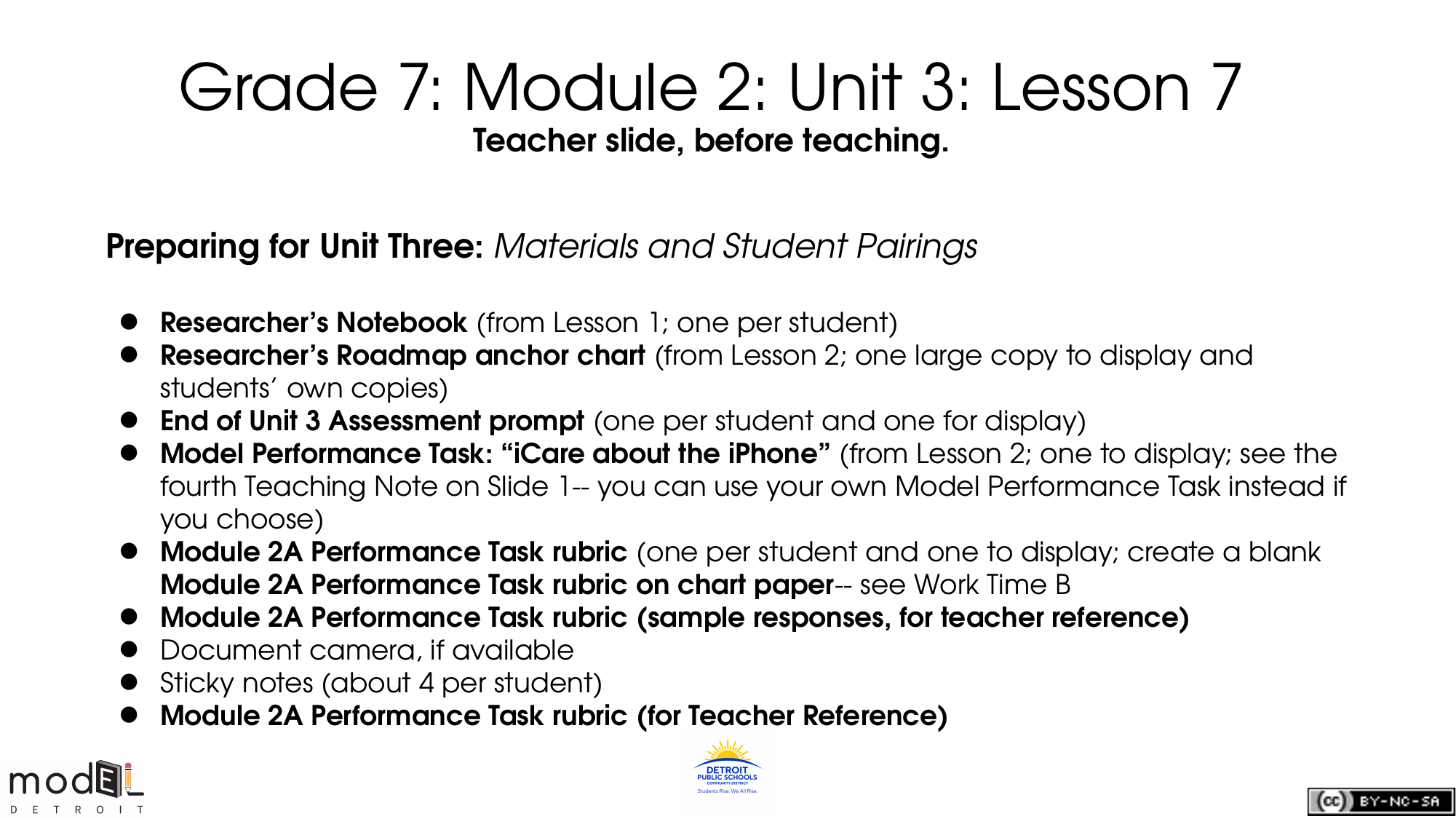

# Grade 7: Module 2: Unit 3: Lesson 7
Teacher slide, before teaching.
Preparing for Unit Three: Materials and Student Pairings

Researcher’s Notebook (from Lesson 1; one per student)
Researcher’s Roadmap anchor chart (from Lesson 2; one large copy to display and students’ own copies)
End of Unit 3 Assessment prompt (one per student and one for display)
Model Performance Task: “iCare about the iPhone” (from Lesson 2; one to display; see the fourth Teaching Note on Slide 1-- you can use your own Model Performance Task instead if you choose)
Module 2A Performance Task rubric (one per student and one to display; create a blank Module 2A Performance Task rubric on chart paper-- see Work Time B
Module 2A Performance Task rubric (sample responses, for teacher reference)
Document camera, if available
Sticky notes (about 4 per student)
Module 2A Performance Task rubric (for Teacher Reference)